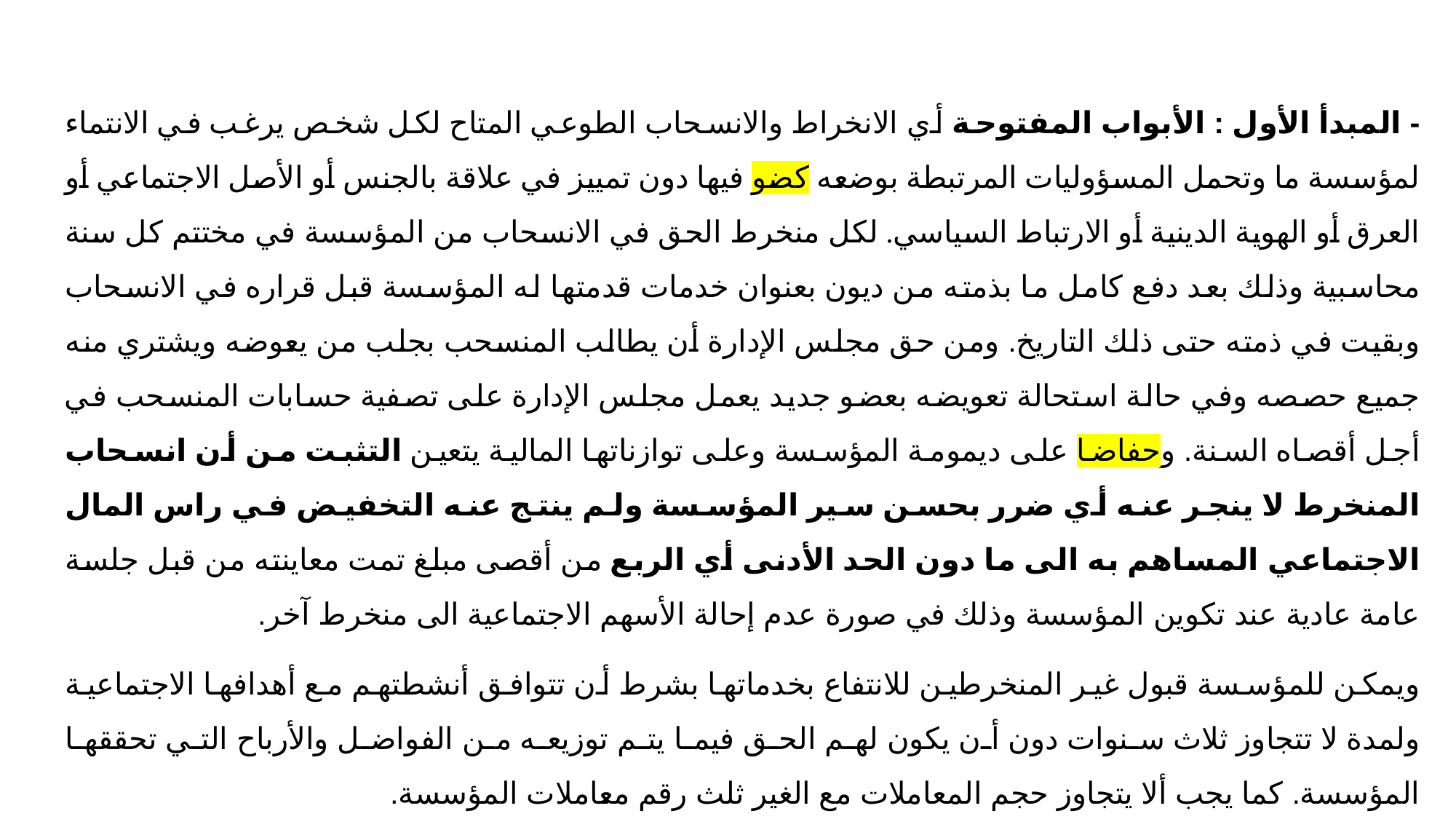

- المبدأ الأول : الأبواب المفتوحة أي الانخراط والانسحاب الطوعي المتاح لكل شخص يرغب في الانتماء لمؤسسة ما وتحمل المسؤوليات المرتبطة بوضعه كضو فيها دون تمييز في علاقة بالجنس أو الأصل الاجتماعي أو العرق أو الهوية الدينية أو الارتباط السياسي. لكل منخرط الحق في الانسحاب من المؤسسة في مختتم كل سنة محاسبية وذلك بعد دفع كامل ما بذمته من ديون بعنوان خدمات قدمتها له المؤسسة قبل قراره في الانسحاب وبقيت في ذمته حتى ذلك التاريخ. ومن حق مجلس الإدارة أن يطالب المنسحب بجلب من يعوضه ويشتري منه جميع حصصه وفي حالة استحالة تعويضه بعضو جديد يعمل مجلس الإدارة على تصفية حسابات المنسحب في أجل أقصاه السنة. وحفاضا على ديمومة المؤسسة وعلى توازناتها المالية يتعين التثبت من أن انسحاب المنخرط لا ينجر عنه أي ضرر بحسن سير المؤسسة ولم ينتج عنه التخفيض في راس المال الاجتماعي المساهم به الى ما دون الحد الأدنى أي الربع من أقصى مبلغ تمت معاينته من قبل جلسة عامة عادية عند تكوين المؤسسة وذلك في صورة عدم إحالة الأسهم الاجتماعية الى منخرط آخر.
ويمكن للمؤسسة قبول غير المنخرطين للانتفاع بخدماتها بشرط أن تتوافق أنشطتهم مع أهدافها الاجتماعية ولمدة لا تتجاوز ثلاث سنوات دون أن يكون لهم الحق فيما يتم توزيعه من الفواضل والأرباح التي تحققها المؤسسة. كما يجب ألا يتجاوز حجم المعاملات مع الغير ثلث رقم معاملات المؤسسة.